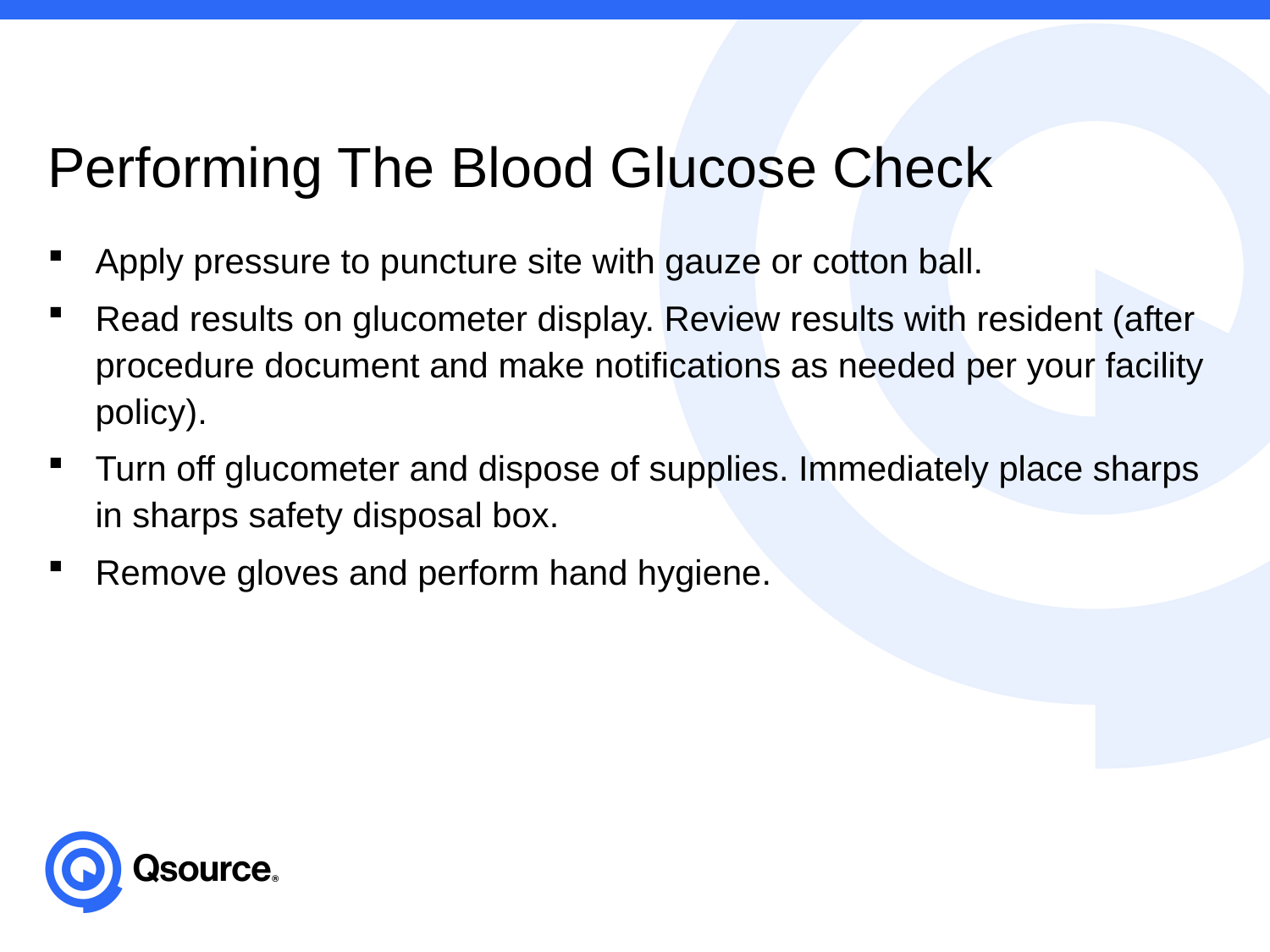

# Performing The Blood Glucose Check
Apply pressure to puncture site with gauze or cotton ball.
Read results on glucometer display. Review results with resident (after procedure document and make notifications as needed per your facility policy).
Turn off glucometer and dispose of supplies. Immediately place sharps in sharps safety disposal box.
Remove gloves and perform hand hygiene.